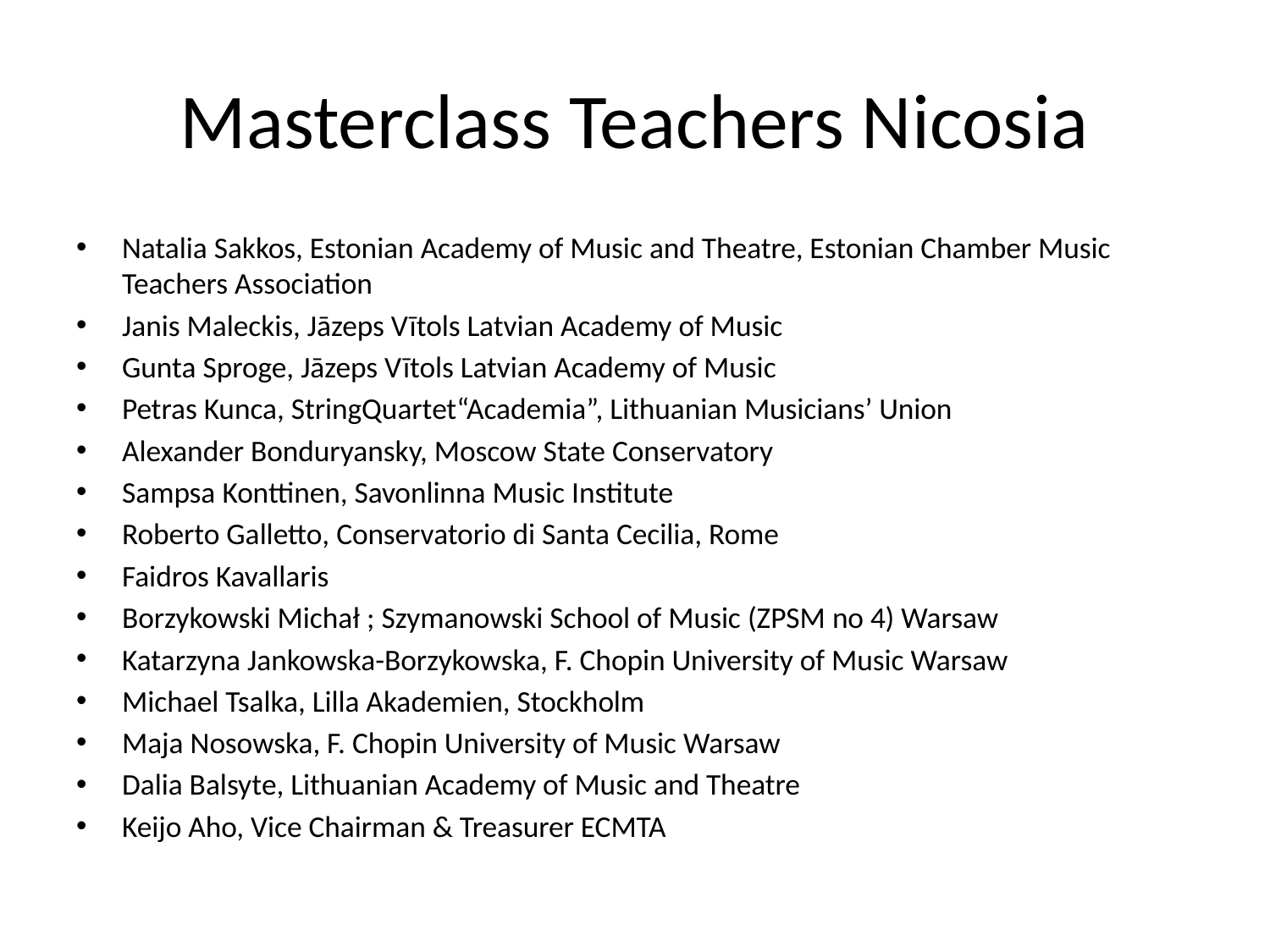

# Masterclass Teachers Nicosia
Natalia Sakkos, Estonian Academy of Music and Theatre, Estonian Chamber Music Teachers Association
Janis Maleckis, Jāzeps Vītols Latvian Academy of Music
Gunta Sproge, Jāzeps Vītols Latvian Academy of Music
Petras Kunca, StringQuartet“Academia”, Lithuanian Musicians’ Union
Alexander Bonduryansky, Moscow State Conservatory
Sampsa Konttinen, Savonlinna Music Institute
Roberto Galletto, Conservatorio di Santa Cecilia, Rome
Faidros Kavallaris
Borzykowski Michał ; Szymanowski School of Music (ZPSM no 4) Warsaw
Katarzyna Jankowska-Borzykowska, F. Chopin University of Music Warsaw
Michael Tsalka, Lilla Akademien, Stockholm
Maja Nosowska, F. Chopin University of Music Warsaw
Dalia Balsyte, Lithuanian Academy of Music and Theatre
Keijo Aho, Vice Chairman & Treasurer ECMTA